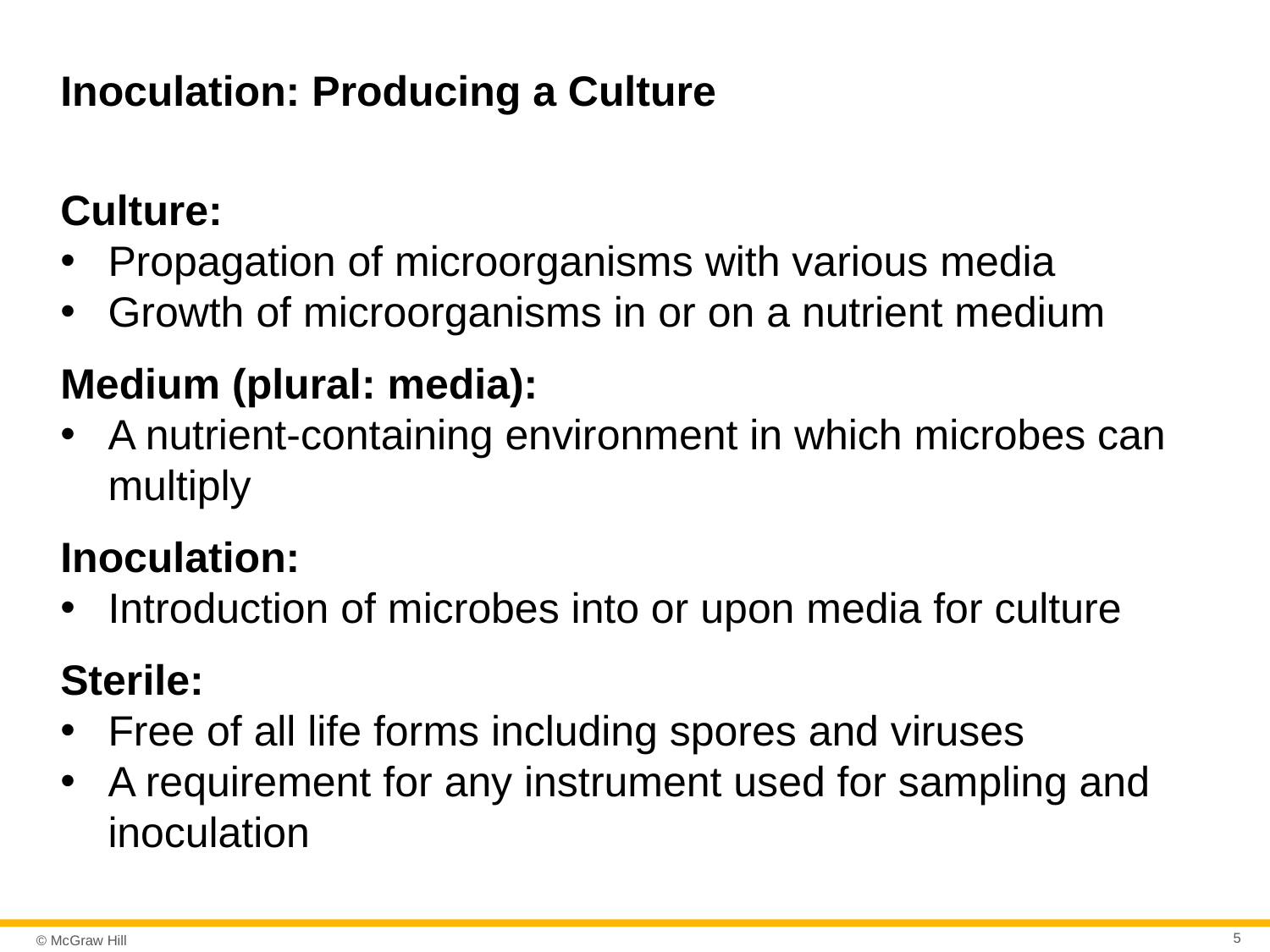

# Inoculation: Producing a Culture
Culture:
Propagation of microorganisms with various media
Growth of microorganisms in or on a nutrient medium
Medium (plural: media):
A nutrient-containing environment in which microbes can multiply
Inoculation:
Introduction of microbes into or upon media for culture
Sterile:
Free of all life forms including spores and viruses
A requirement for any instrument used for sampling and inoculation